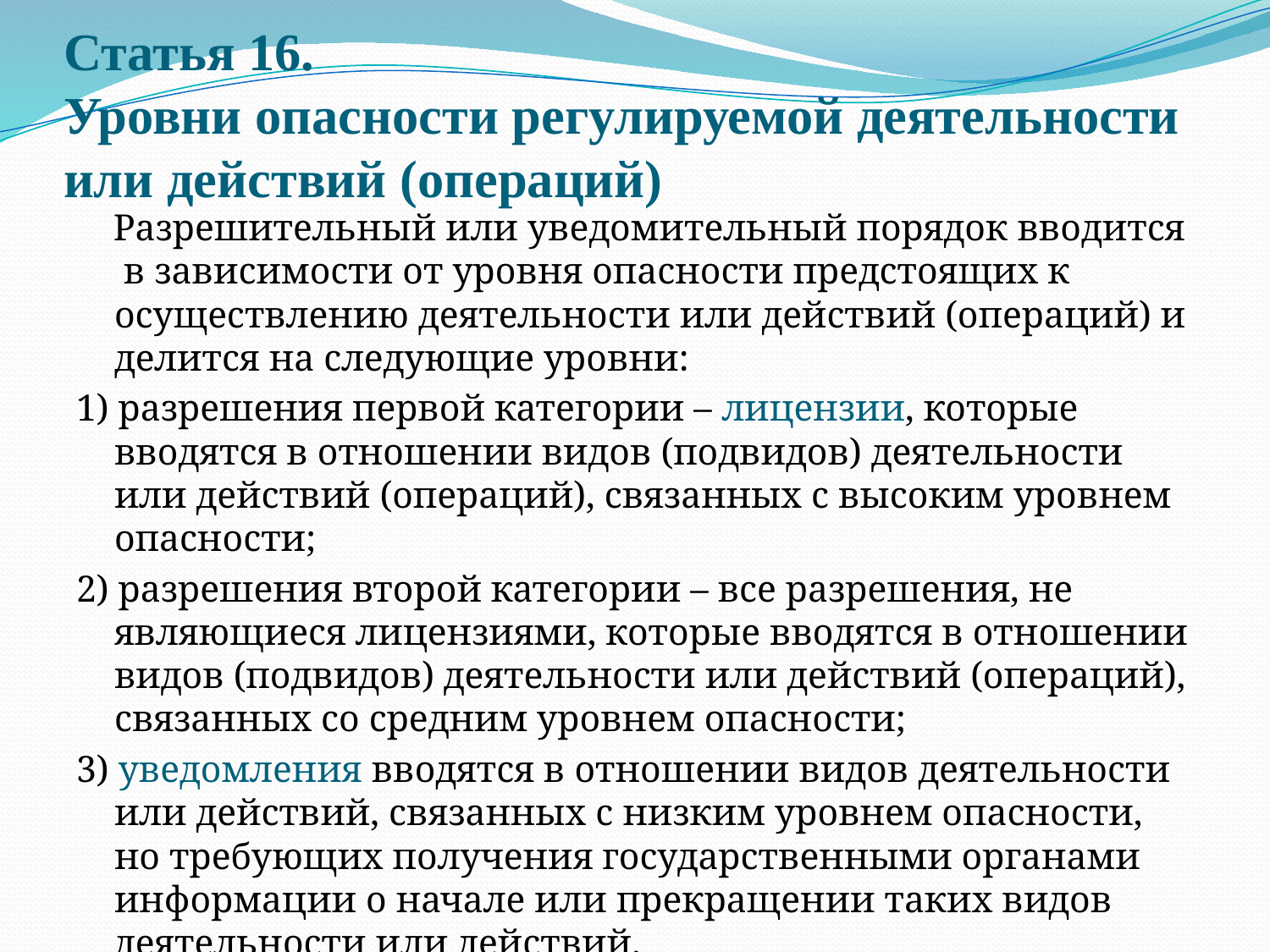

# Статья 16. Уровни опасности регулируемой деятельности или действий (операций)
    Разрешительный или уведомительный порядок вводится  в зависимости от уровня опасности предстоящих к осуществлению деятельности или действий (операций) и делится на следующие уровни:
1) разрешения первой категории – лицензии, которые вводятся в отношении видов (подвидов) деятельности или действий (операций), связанных с высоким уровнем опасности;
2) разрешения второй категории – все разрешения, не являющиеся лицензиями, которые вводятся в отношении видов (подвидов) деятельности или действий (операций), связанных со средним уровнем опасности;
3) уведомления вводятся в отношении видов деятельности или действий, связанных с низким уровнем опасности, но требующих получения государственными органами информации о начале или прекращении таких видов деятельности или действий.